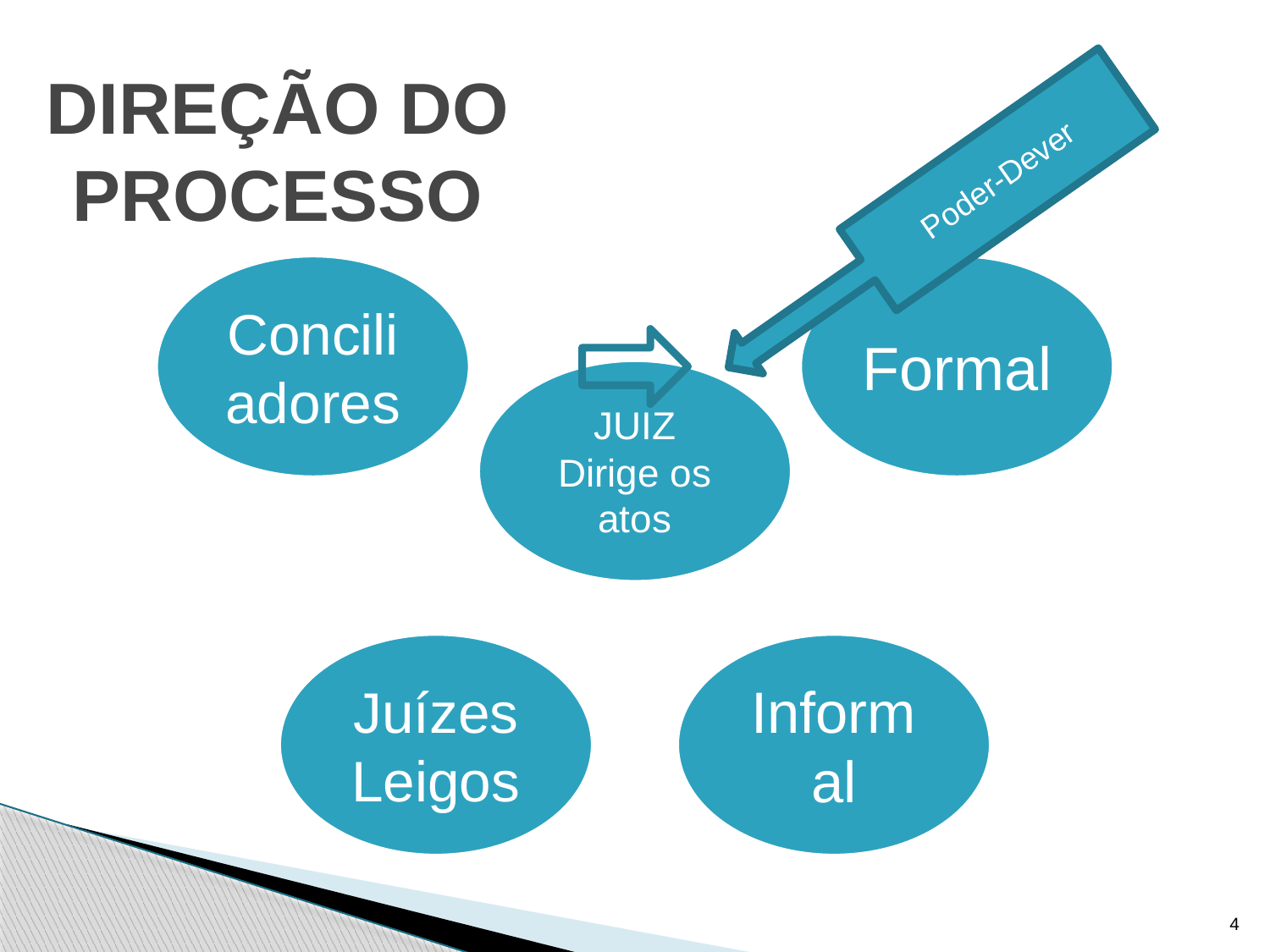

# DIREÇÃO DO PROCESSO
JUIZ
Dirige os atos
Formal
Informal
Juízes Leigos
Conciliadores
Poder-Dever
4